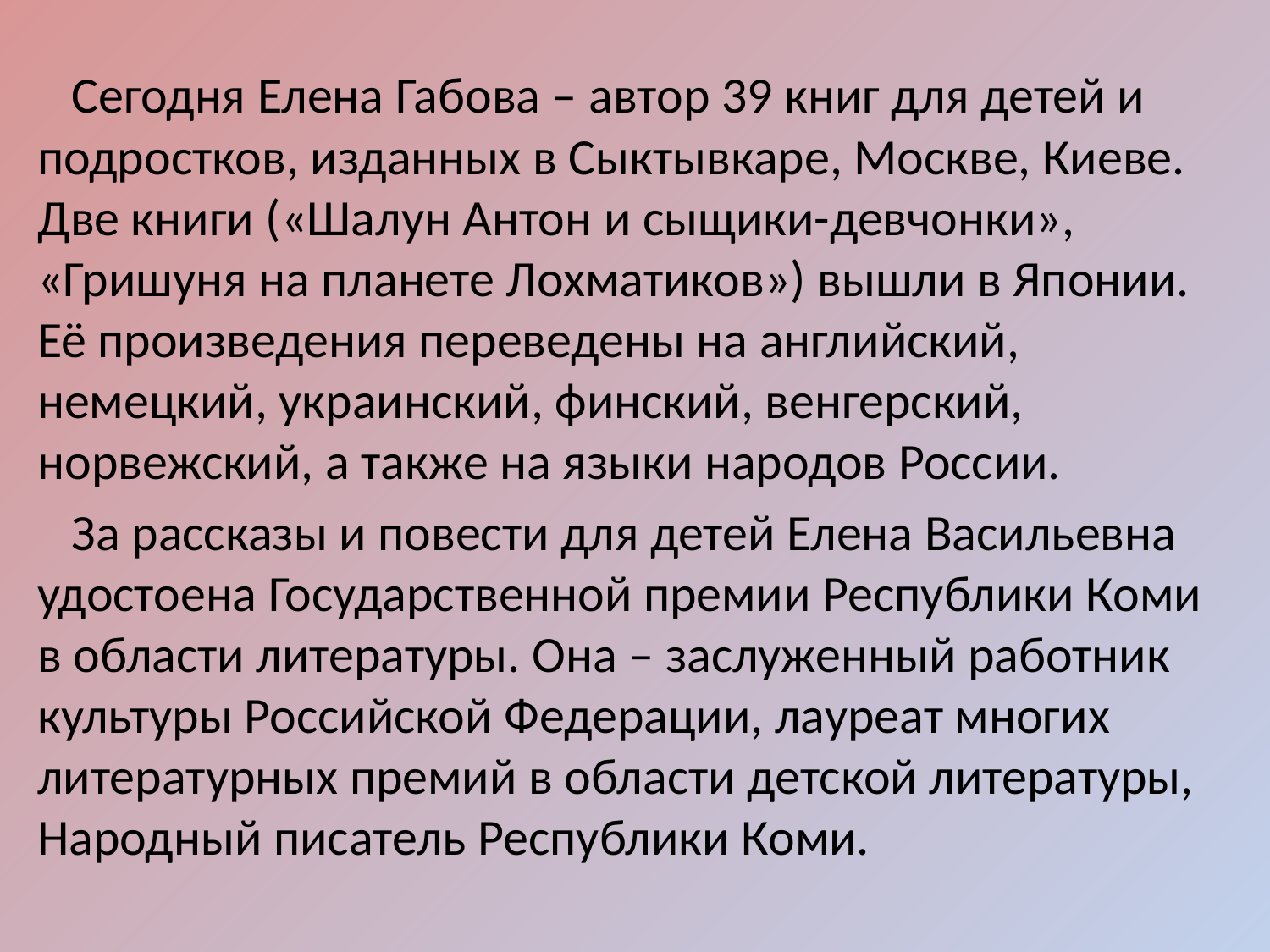

Сегодня Елена Габова – автор 39 книг для детей и подростков, изданных в Сыктывкаре, Москве, Киеве. Две книги («Шалун Антон и сыщики-девчонки», «Гришуня на планете Лохматиков») вышли в Японии. Её произведения переведены на английский, немецкий, украинский, финский, венгерский, норвежский, а также на языки народов России.
   За рассказы и повести для детей Елена Васильевна удостоена Государственной премии Республики Коми в области литературы. Она – заслуженный работник культуры Российской Федерации, лауреат многих литературных премий в области детской литературы, Народный писатель Республики Коми.